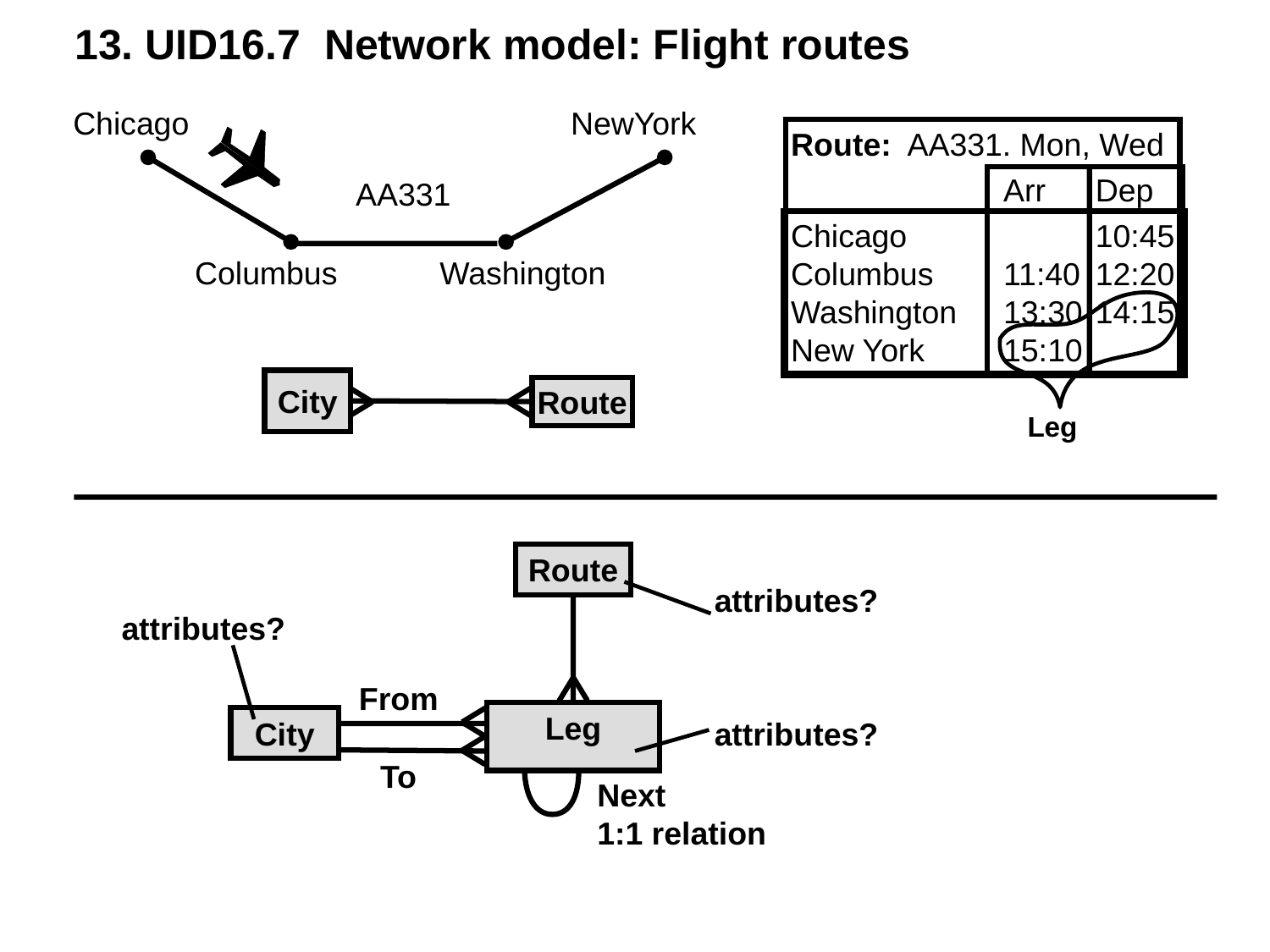

13. UID16.7  Network model: Flight routes
Chicago
NewYork
Route:  AA331. Mon, Wed
	Arr	Dep
Chicago		10:45
Columbus	11:40	12:20
Washington	13:30	14:15
New York	15:10

AA331

Columbus
Washington

Leg
City
Route

Route

Leg
City
attributes?

attributes?

attributes?

From

To

Next
1:1 relation